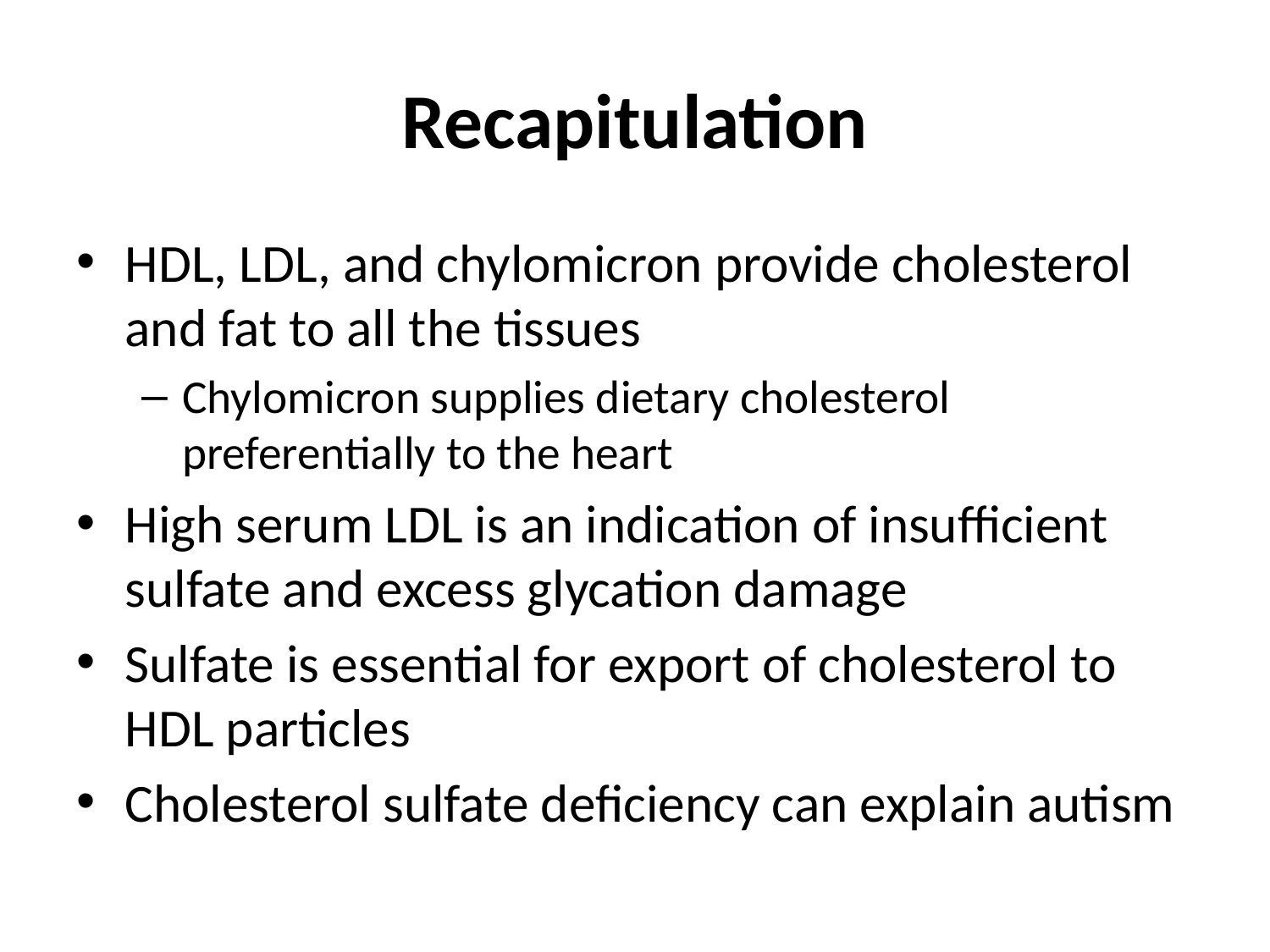

# Recapitulation
HDL, LDL, and chylomicron provide cholesterol and fat to all the tissues
Chylomicron supplies dietary cholesterol preferentially to the heart
High serum LDL is an indication of insufficient sulfate and excess glycation damage
Sulfate is essential for export of cholesterol to HDL particles
Cholesterol sulfate deficiency can explain autism